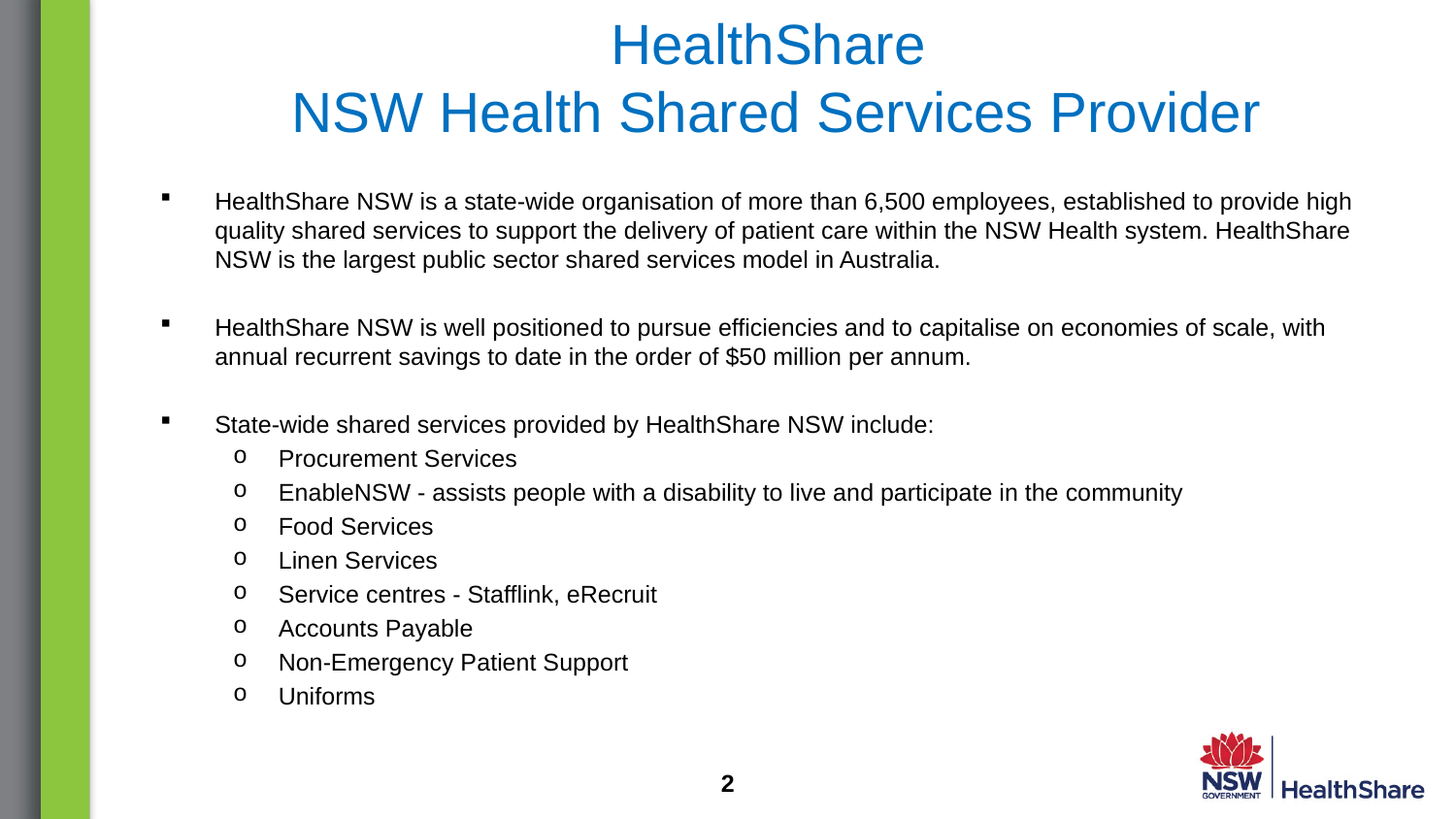

# HealthShare NSW Health Shared Services Provider
HealthShare NSW is a state-wide organisation of more than 6,500 employees, established to provide high quality shared services to support the delivery of patient care within the NSW Health system. HealthShare NSW is the largest public sector shared services model in Australia.

HealthShare NSW is well positioned to pursue efficiencies and to capitalise on economies of scale, with annual recurrent savings to date in the order of $50 million per annum.

State-wide shared services provided by HealthShare NSW include:
Procurement Services
EnableNSW - assists people with a disability to live and participate in the community
Food Services
Linen Services
Service centres - Stafflink, eRecruit
Accounts Payable
Non-Emergency Patient Support
Uniforms